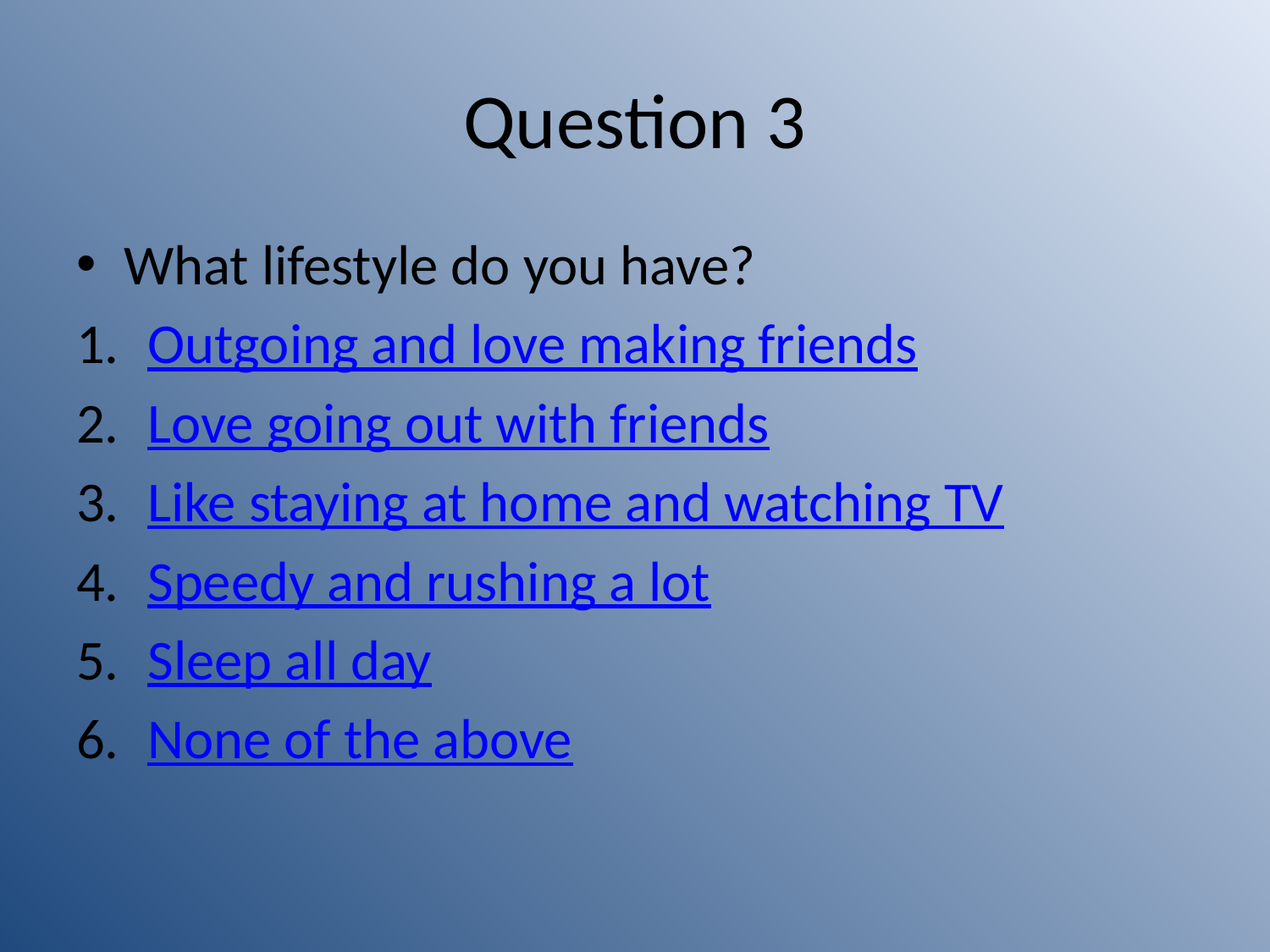

# Question 3
What lifestyle do you have?
Outgoing and love making friends
Love going out with friends
Like staying at home and watching TV
Speedy and rushing a lot
Sleep all day
None of the above